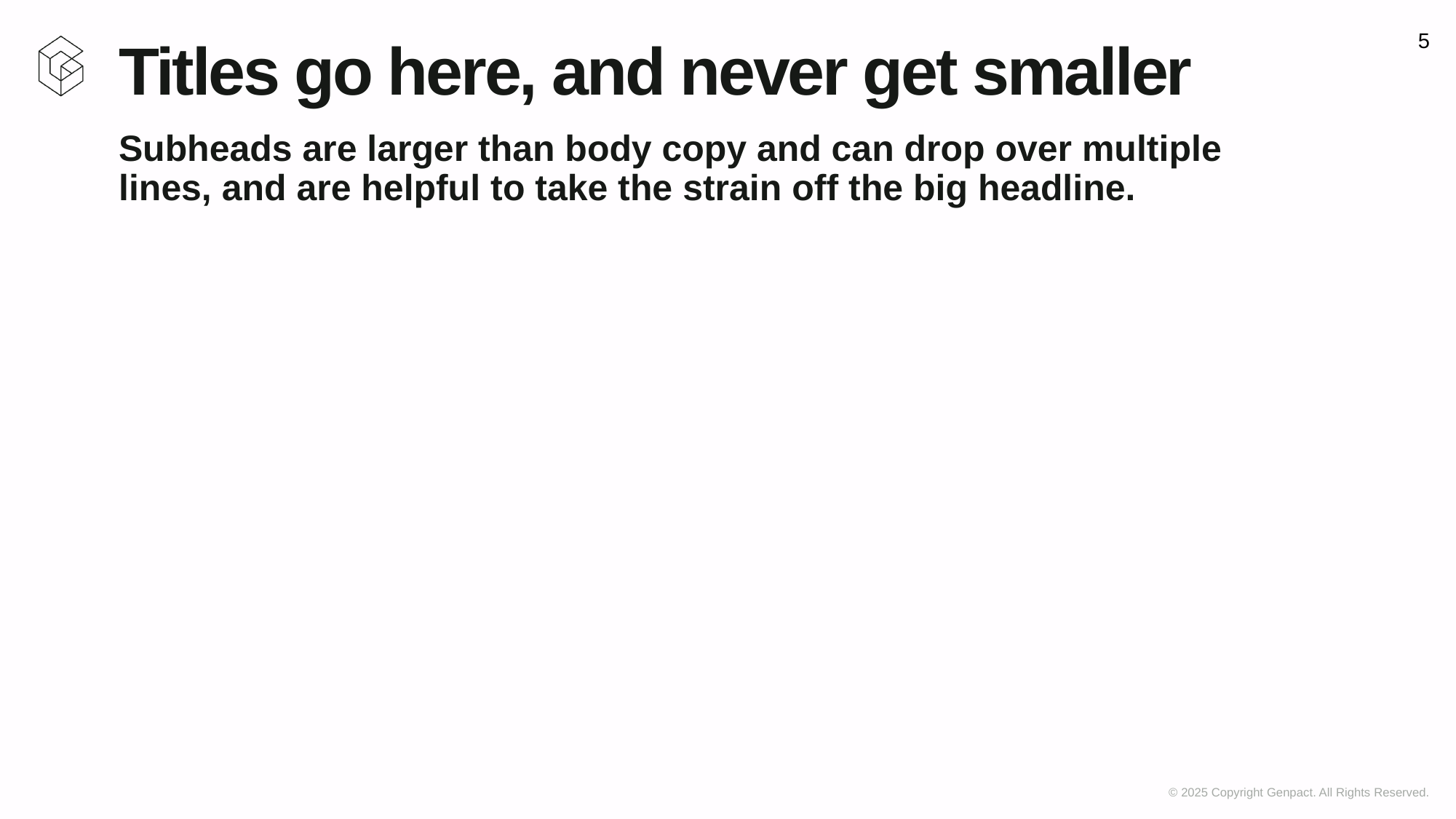

5
# Titles go here, and never get smaller
Subheads are larger than body copy and can drop over multiple lines, and are helpful to take the strain off the big headline.

© 2025 Copyright Genpact. All Rights Reserved.